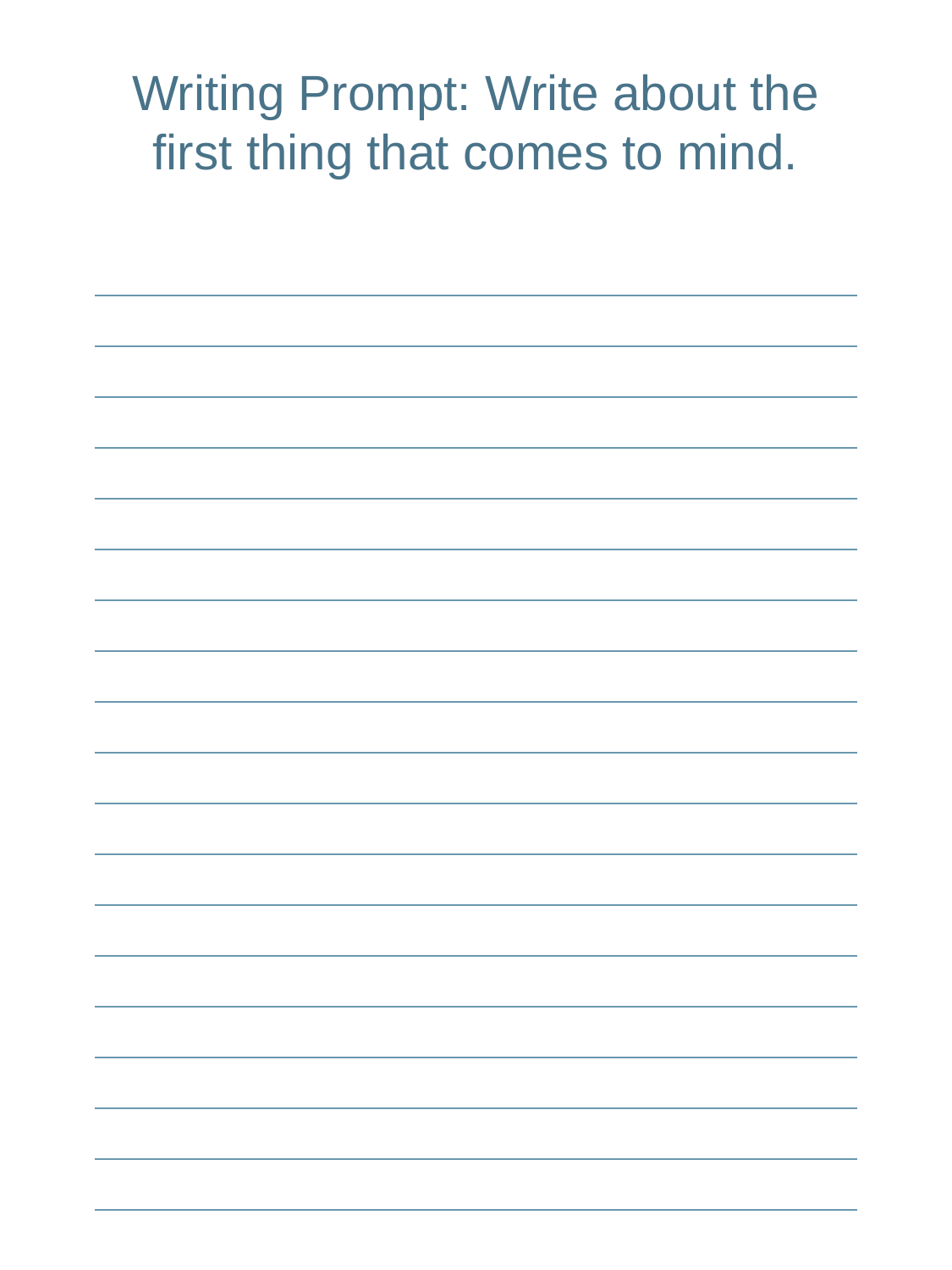

Writing Prompt: Write about the first thing that comes to mind.
|  |
| --- |
|  |
|  |
|  |
|  |
|  |
|  |
|  |
|  |
|  |
|  |
|  |
|  |
|  |
|  |
|  |
|  |
|  |